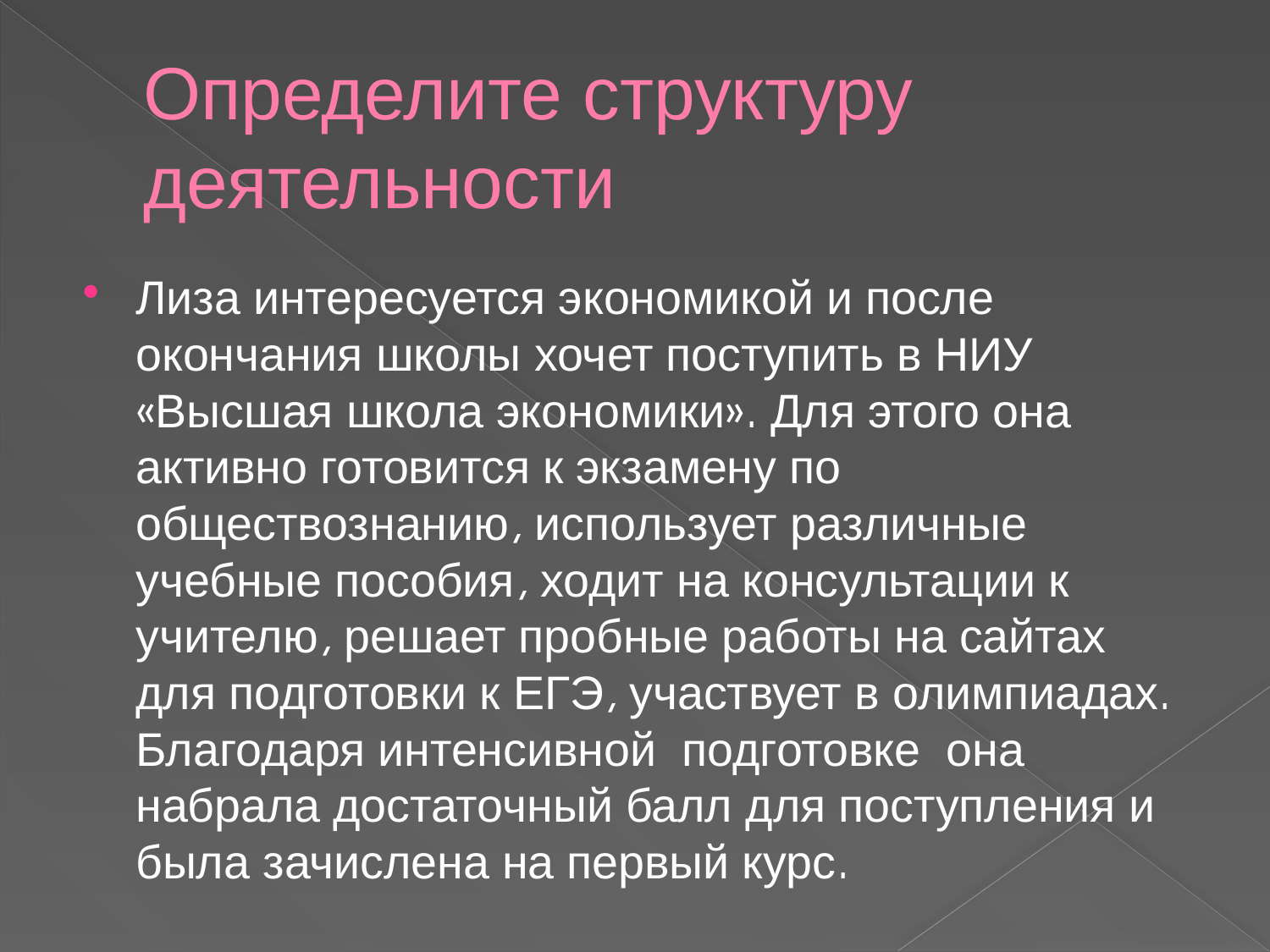

# Определите структуру деятельности
Лиза интересуется экономикой и после окончания школы хочет поступить в НИУ «Высшая школа экономики». Для этого она активно готовится к экзамену по обществознанию, использует различные учебные пособия, ходит на консультации к учителю, решает пробные работы на сайтах для подготовки к ЕГЭ, участвует в олимпиадах.  Благодаря интенсивной  подготовке  она набрала достаточный балл для поступления и была зачислена на первый курс.